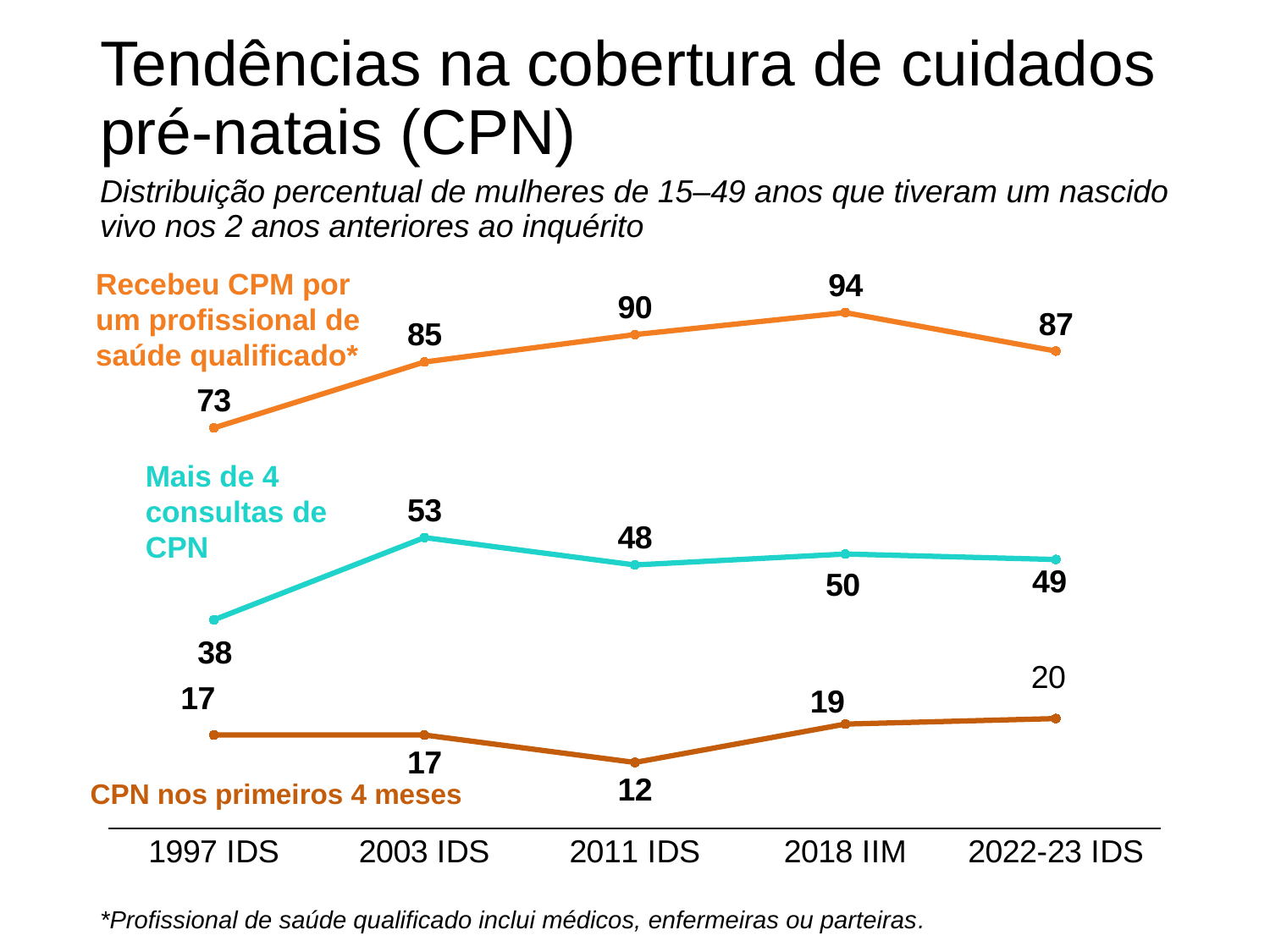

# Tendências na cobertura de cuidados pré-natais (CPN)
Distribuição percentual de mulheres de 15–49 anos que tiveram um nascido vivo nos 2 anos anteriores ao inquérito

### Chart

| Category | CPN de um profissional de saúde qualificado | Mais de 4 consultas de CPN | CPN nos primeiros 3 meses |
|---|---|---|---|
| 1997 IDS | 73.0 | 38.0 | 17.0 |
| 2003 IDS | 85.0 | 53.0 | 17.0 |
| 2011 IDS | 90.0 | 48.0 | 12.0 |
| 2018 IIM | 94.0 | 50.0 | 19.0 |
| 2022-23 IDS | 87.0 | 49.0 | 20.0 |
Recebeu CPM por um profissional de saúde qualificado*
Mais de 4 consultas de CPN
CPN nos primeiros 4 meses
*Profissional de saúde qualificado inclui médicos, enfermeiras ou parteiras.